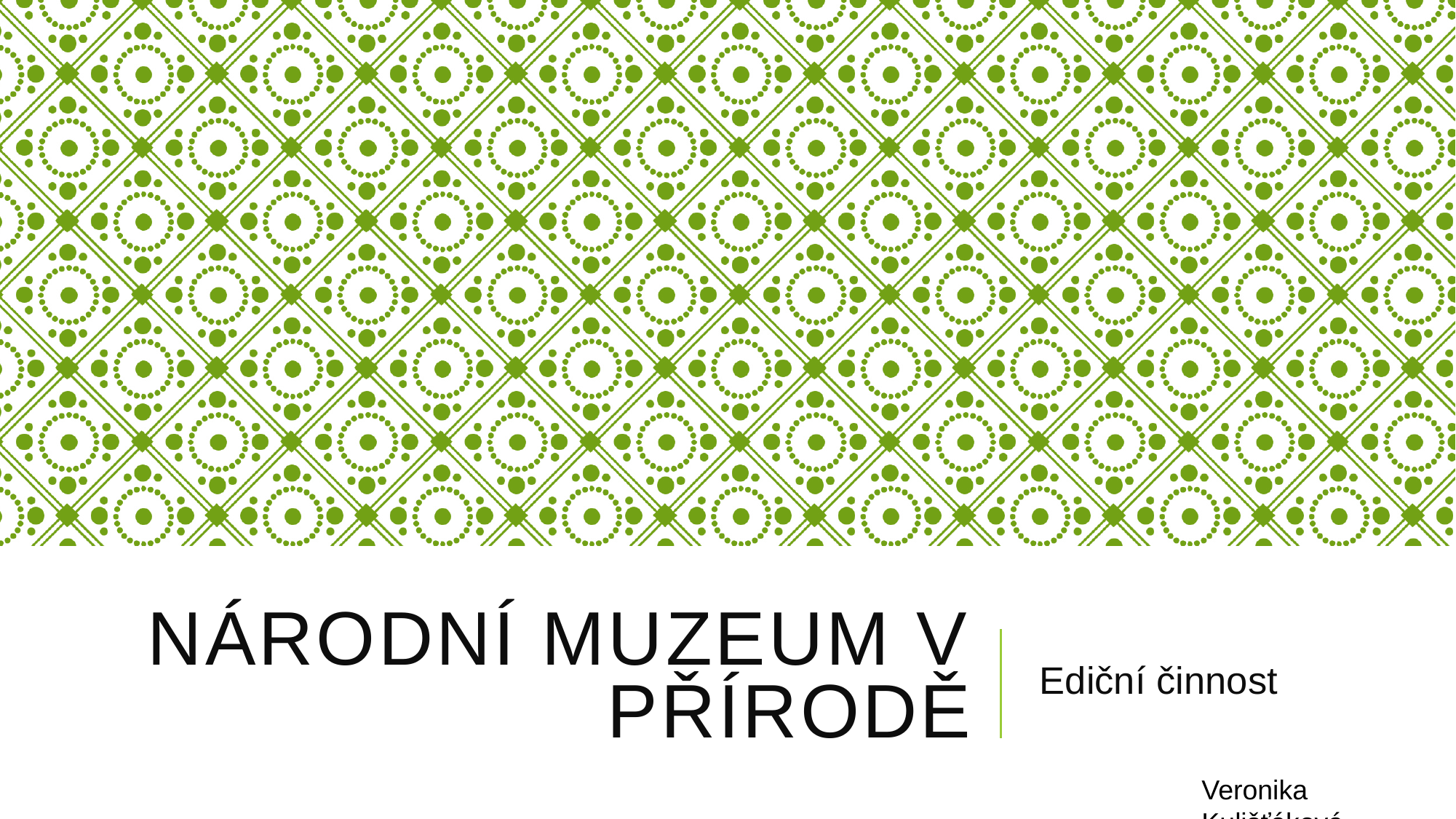

# Národní muzeum v přírodě
Ediční činnost

Veronika Kulišťáková